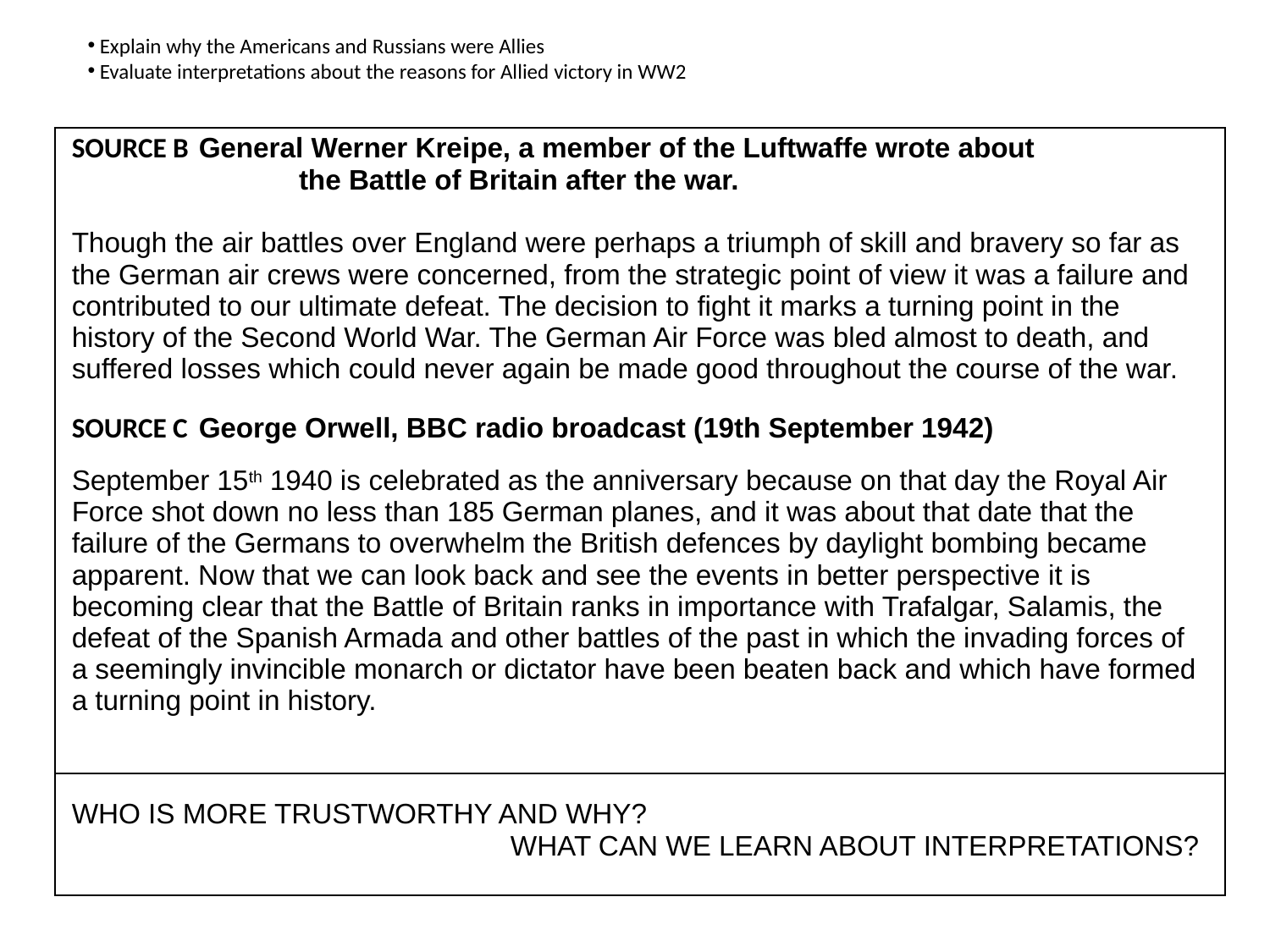

Explain why the Americans and Russians were Allies
 Evaluate interpretations about the reasons for Allied victory in WW2
| SOURCE B General Werner Kreipe, a member of the Luftwaffe wrote about the Battle of Britain after the war. Though the air battles over England were perhaps a triumph of skill and bravery so far as the German air crews were concerned, from the strategic point of view it was a failure and contributed to our ultimate defeat. The decision to fight it marks a turning point in the history of the Second World War. The German Air Force was bled almost to death, and suffered losses which could never again be made good throughout the course of the war. SOURCE C George Orwell, BBC radio broadcast (19th September 1942) September 15th 1940 is celebrated as the anniversary because on that day the Royal Air Force shot down no less than 185 German planes, and it was about that date that the failure of the Germans to overwhelm the British defences by daylight bombing became apparent. Now that we can look back and see the events in better perspective it is becoming clear that the Battle of Britain ranks in importance with Trafalgar, Salamis, the defeat of the Spanish Armada and other battles of the past in which the invading forces of a seemingly invincible monarch or dictator have been beaten back and which have formed a turning point in history. |
| --- |
| WHO IS MORE TRUSTWORTHY AND WHY? WHAT CAN WE LEARN ABOUT INTERPRETATIONS? |